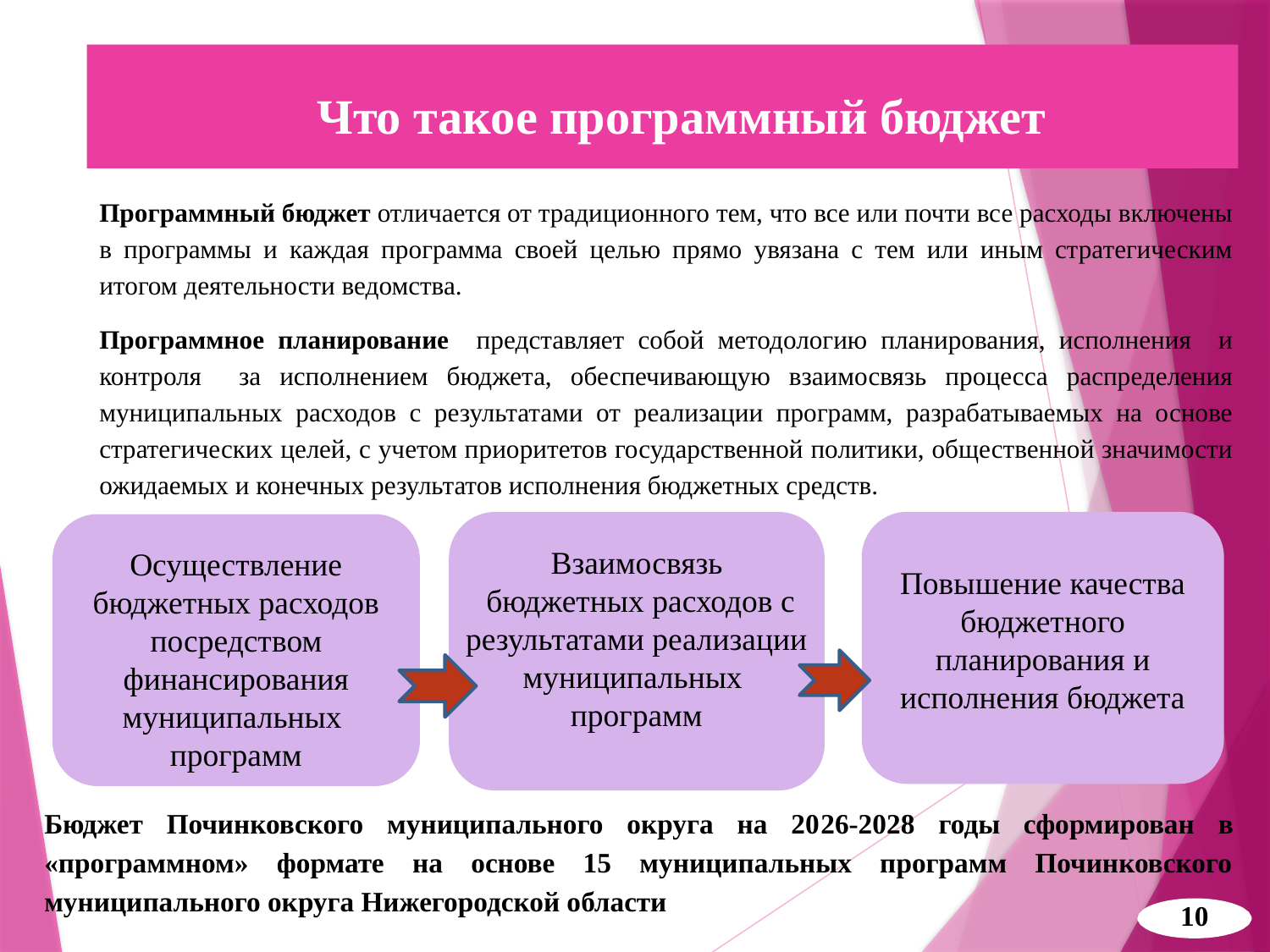

# Что такое программный бюджет

Программный бюджет отличается от традиционного тем, что все или почти все расходы включены в программы и каждая программа своей целью прямо увязана с тем или иным стратегическим итогом деятельности ведомства.
Программное планирование  представляет собой методологию планирования, исполнения  и контроля  за исполнением бюджета, обеспечивающую взаимосвязь процесса распределения муниципальных расходов с результатами от реализации программ, разрабатываемых на основе стратегических целей, с учетом приоритетов государственной политики, общественной значимости ожидаемых и конечных результатов исполнения бюджетных средств.

Взаимосвязь
 бюджетных расходов с результатами реализации муниципальных
программ

Повышение качества бюджетного планирования и исполнения бюджета

Осуществление бюджетных расходов посредством финансирования муниципальных
программ

Бюджет Починковского муниципального округа на 2026-2028 годы сформирован в «программном» формате на основе 15 муниципальных программ Починковского муниципального округа Нижегородской области
10